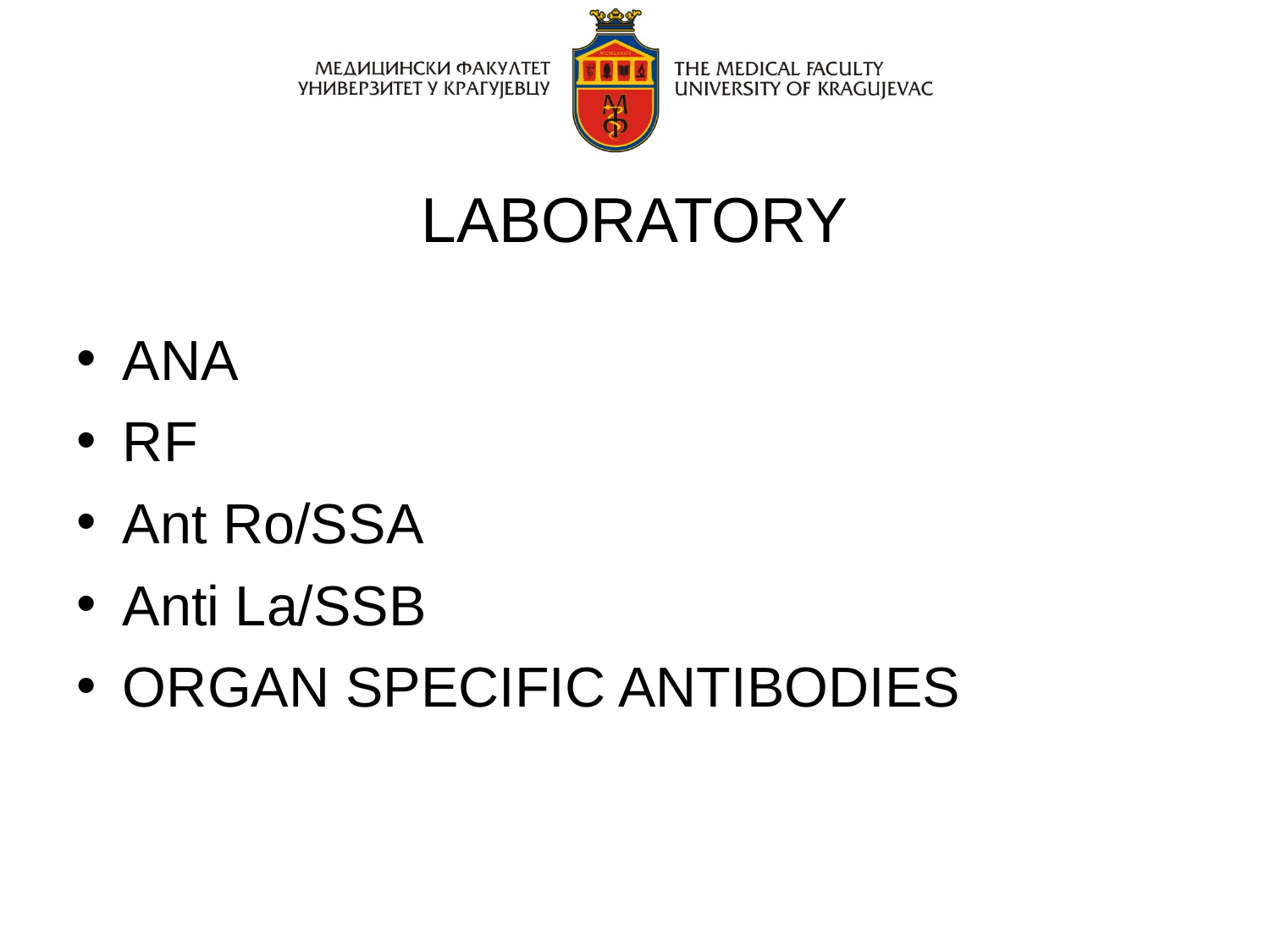

LABORATORY
ANA
RF
Ant Ro/SSA
Anti La/SSB
ORGAN SPECIFIC ANTIBODIES